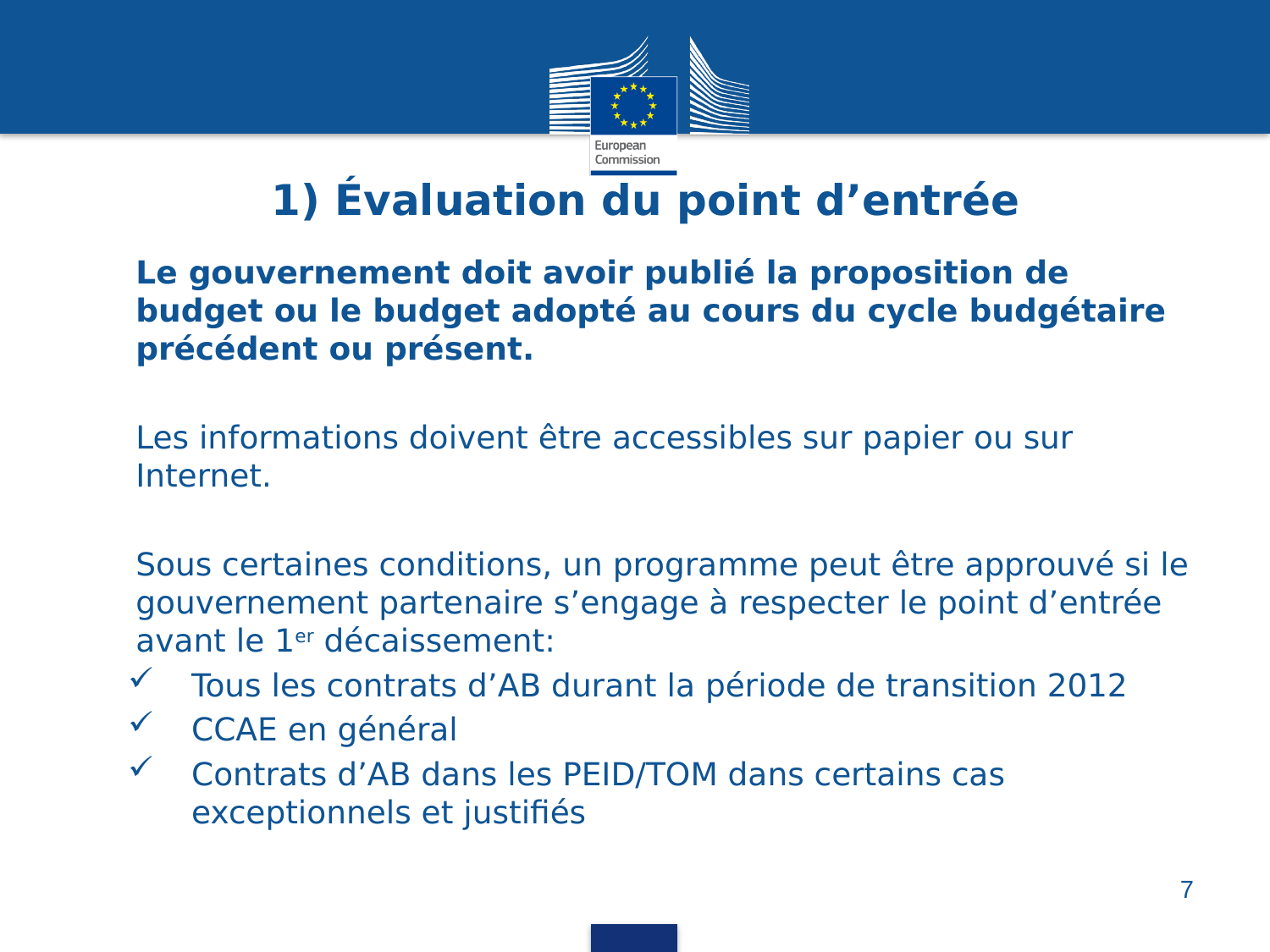

# 1) Évaluation du point d’entrée
	Le gouvernement doit avoir publié la proposition de budget ou le budget adopté au cours du cycle budgétaire précédent ou présent.

	Les informations doivent être accessibles sur papier ou sur Internet.

	Sous certaines conditions, un programme peut être approuvé si le gouvernement partenaire s’engage à respecter le point d’entrée avant le 1er décaissement:
Tous les contrats d’AB durant la période de transition 2012
CCAE en général
Contrats d’AB dans les PEID/TOM dans certains cas exceptionnels et justifiés

7